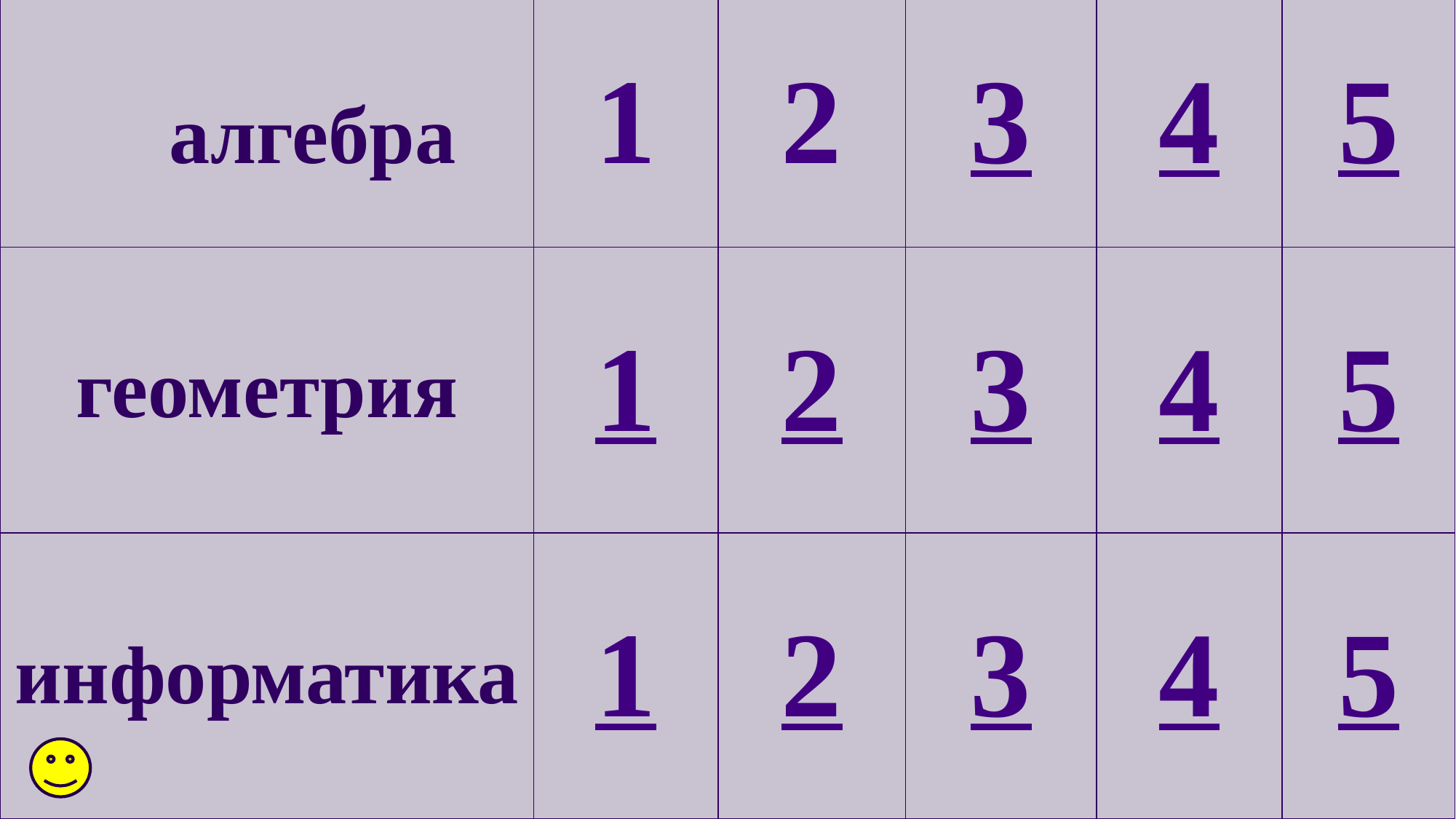

| алгебра | 1 | 2 | 3 | 4 | 5 |
| --- | --- | --- | --- | --- | --- |
| геометрия | 1 | 2 | 3 | 4 | 5 |
| информатика | 1 | 2 | 3 | 4 | 5 |